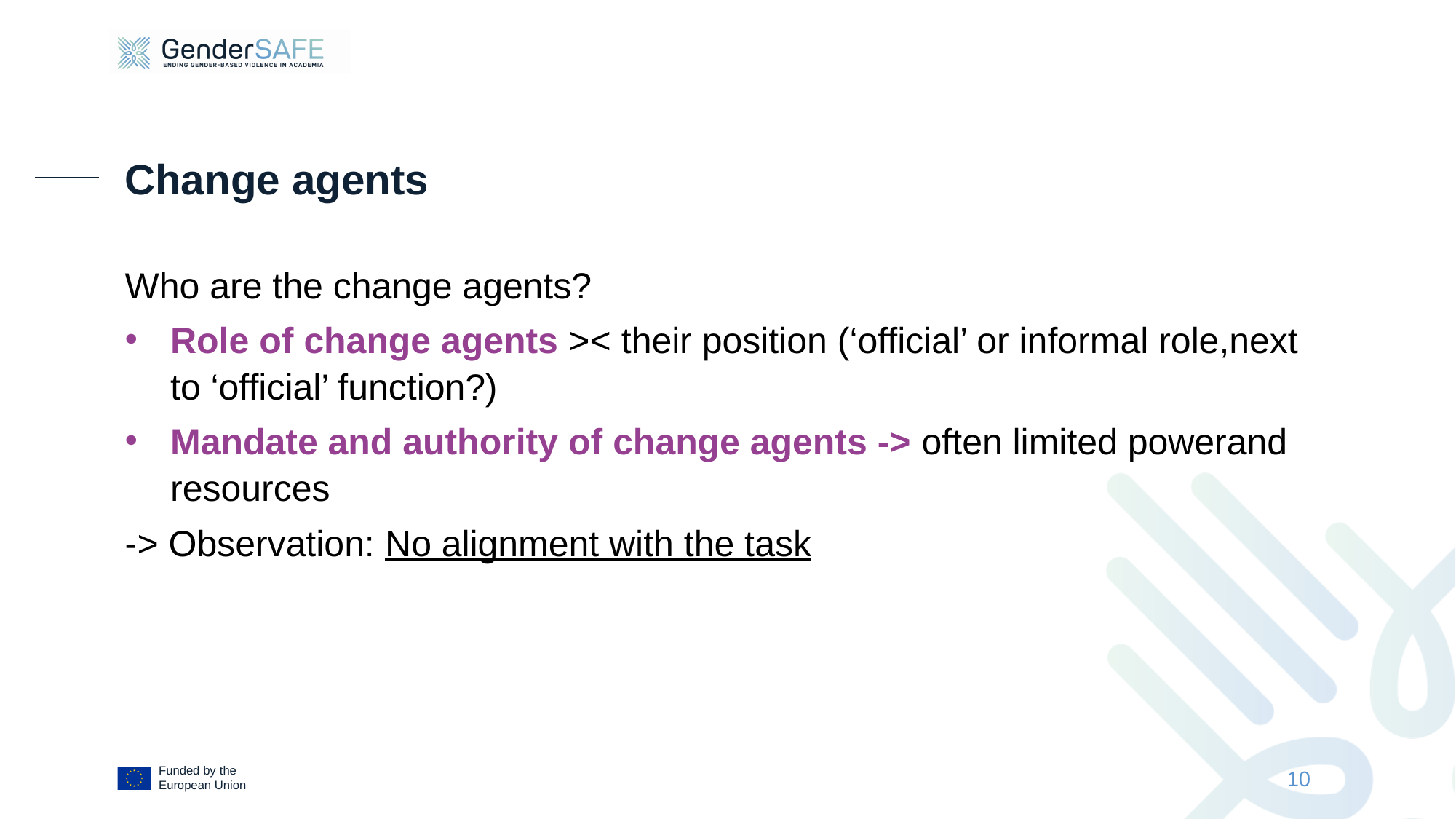

# Change agents
Who are the change agents?
Role of change agents >< their position (‘official’ or informal role,next to ‘official’ function?)
Mandate and authority of change agents -> often limited powerand resources
-> Observation: No alignment with the task

10